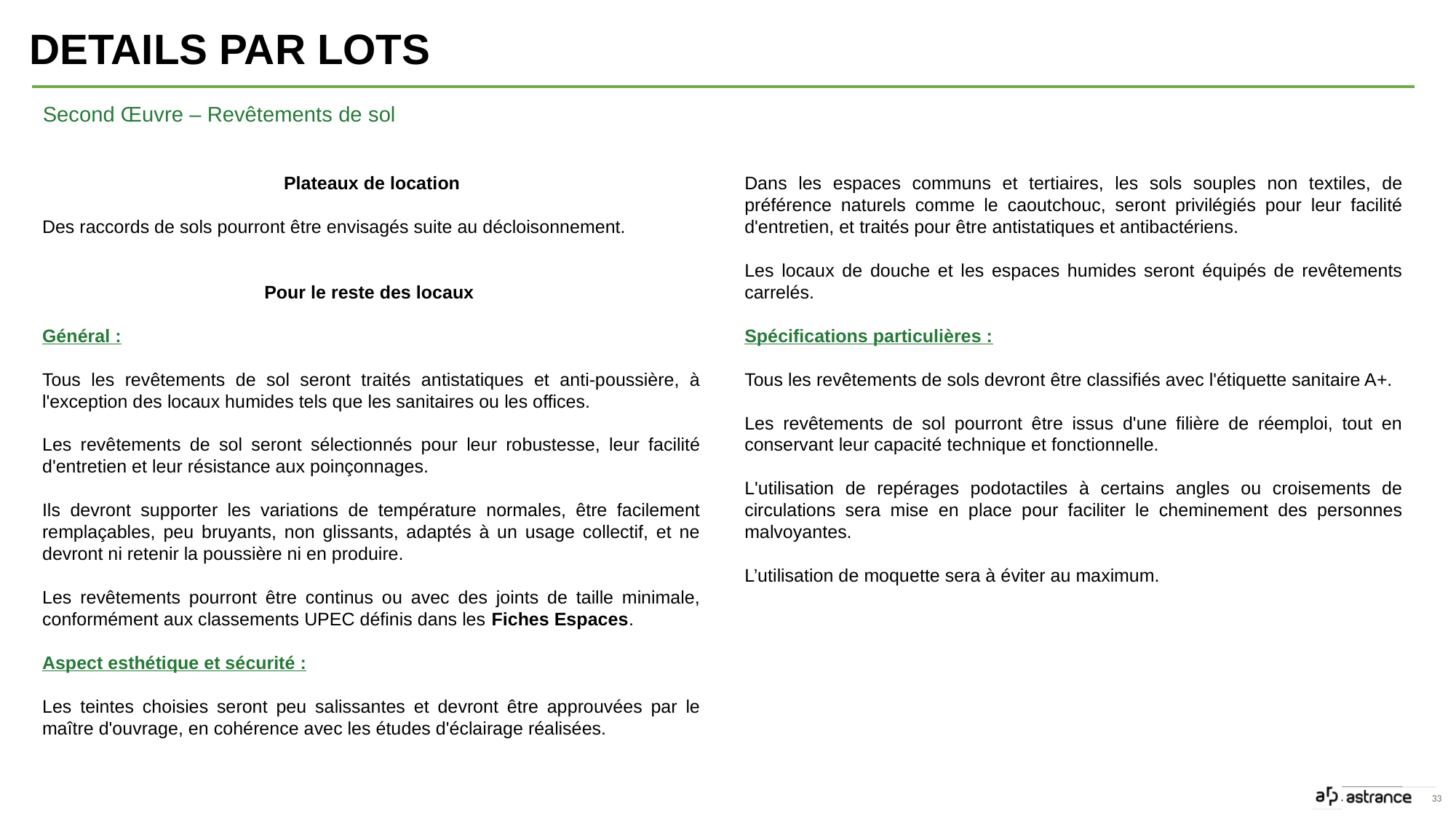

Details par lots
Second Œuvre – Revêtements de sol
Plateaux de location

Des raccords de sols pourront être envisagés suite au décloisonnement.

Pour le reste des locaux

Général :

Tous les revêtements de sol seront traités antistatiques et anti-poussière, à l'exception des locaux humides tels que les sanitaires ou les offices.

Les revêtements de sol seront sélectionnés pour leur robustesse, leur facilité d'entretien et leur résistance aux poinçonnages.

Ils devront supporter les variations de température normales, être facilement remplaçables, peu bruyants, non glissants, adaptés à un usage collectif, et ne devront ni retenir la poussière ni en produire.

Les revêtements pourront être continus ou avec des joints de taille minimale, conformément aux classements UPEC définis dans les Fiches Espaces.

Aspect esthétique et sécurité :

Les teintes choisies seront peu salissantes et devront être approuvées par le maître d'ouvrage, en cohérence avec les études d'éclairage réalisées.

Dans les espaces communs et tertiaires, les sols souples non textiles, de préférence naturels comme le caoutchouc, seront privilégiés pour leur facilité d'entretien, et traités pour être antistatiques et antibactériens.

Les locaux de douche et les espaces humides seront équipés de revêtements carrelés.

Spécifications particulières :

Tous les revêtements de sols devront être classifiés avec l'étiquette sanitaire A+.

Les revêtements de sol pourront être issus d'une filière de réemploi, tout en conservant leur capacité technique et fonctionnelle.

L'utilisation de repérages podotactiles à certains angles ou croisements de circulations sera mise en place pour faciliter le cheminement des personnes malvoyantes.

L’utilisation de moquette sera à éviter au maximum.
33